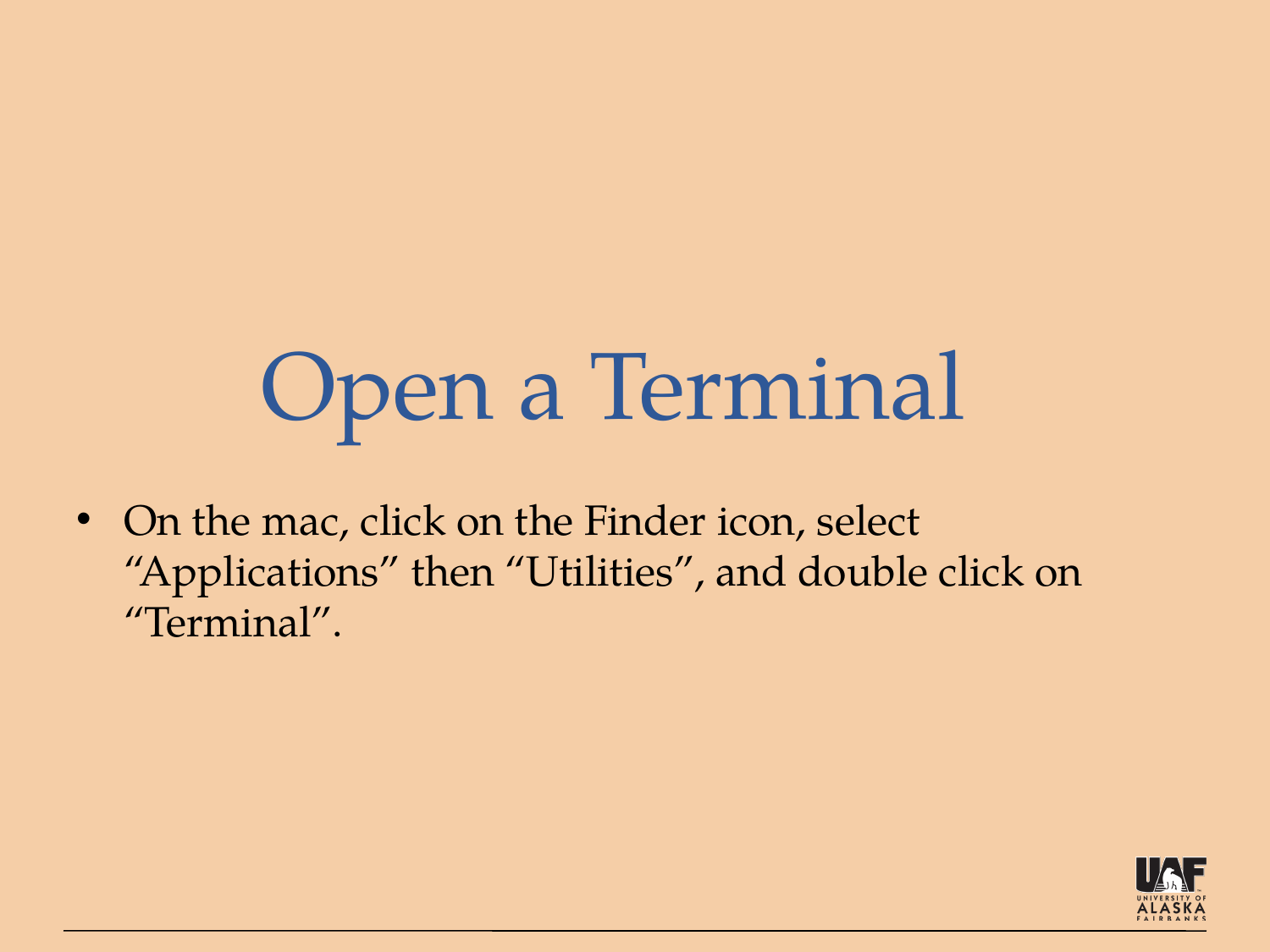

# Open a Terminal
On the mac, click on the Finder icon, select “Applications” then “Utilities”, and double click on “Terminal”.